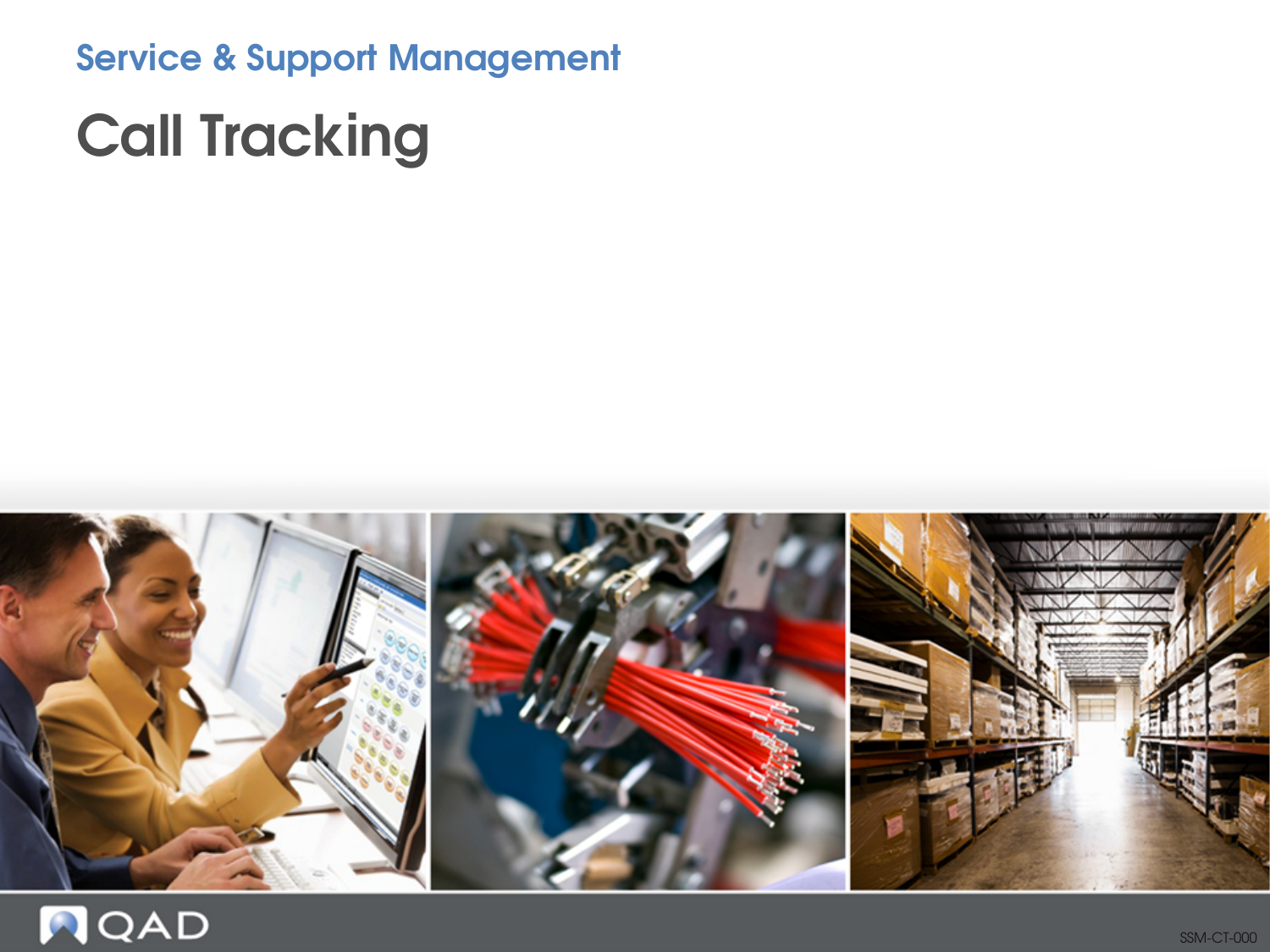

Service & Support Management
# Call Tracking

SSM-CT-000